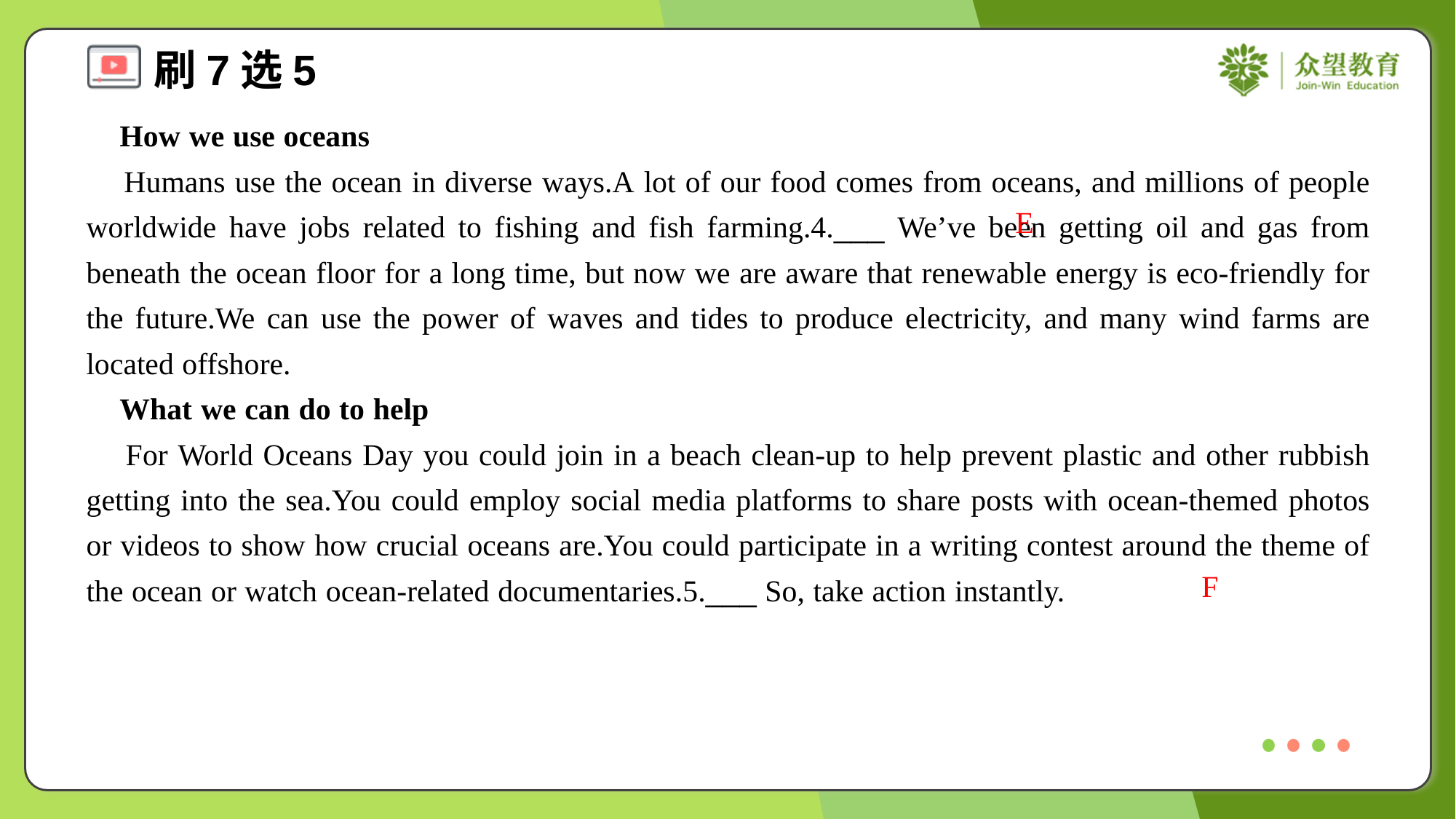

How we use oceans
    Humans use the ocean in diverse ways.A lot of our food comes from oceans, and millions of people worldwide have jobs related to fishing and fish farming.4.___ We’ve been getting oil and gas from beneath the ocean floor for a long time, but now we are aware that renewable energy is eco-friendly for the future.We can use the power of waves and tides to produce electricity, and many wind farms are located offshore.
    What we can do to help
    For World Oceans Day you could join in a beach clean-up to help prevent plastic and other rubbish getting into the sea.You could employ social media platforms to share posts with ocean-themed photos or videos to show how crucial oceans are.You could participate in a writing contest around the theme of the ocean or watch ocean-related documentaries.5.___ So, take action instantly.
E
F